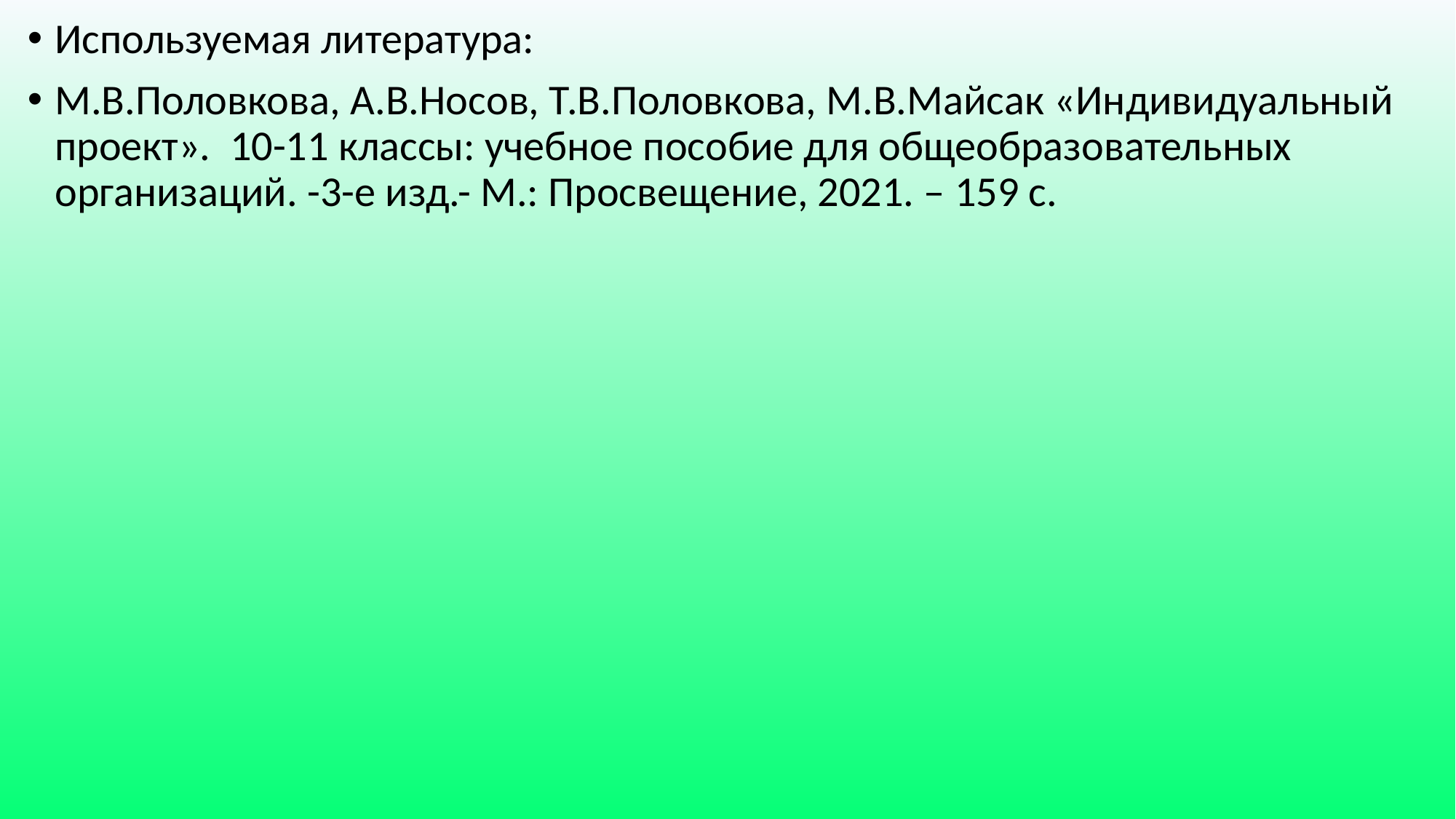

Используемая литература:
М.В.Половкова, А.В.Носов, Т.В.Половкова, М.В.Майсак «Индивидуальный проект».  10-11 классы: учебное пособие для общеобразовательных организаций. -3-е изд.- М.: Просвещение, 2021. – 159 с.